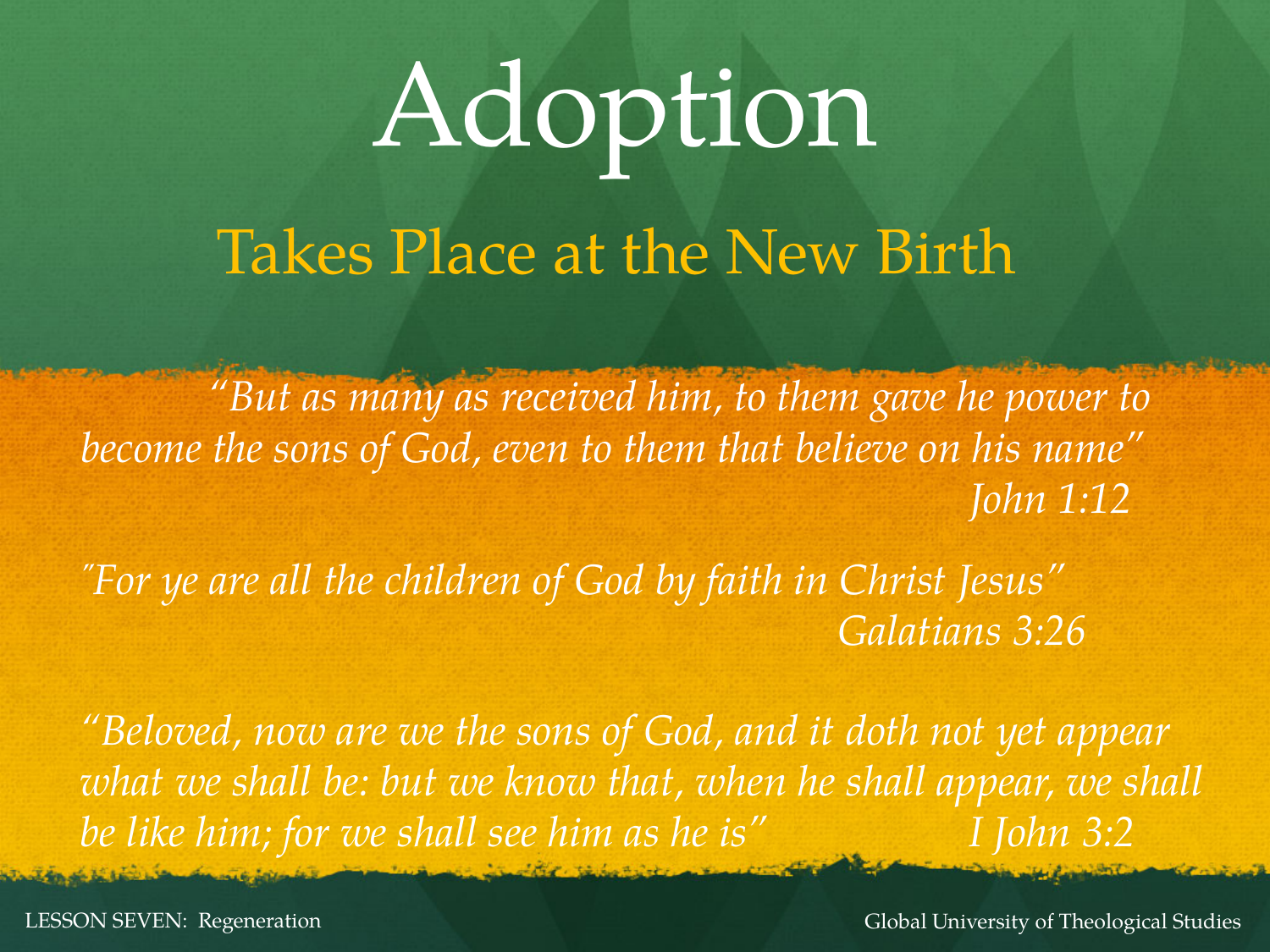

Adoption

Takes Place at the New Birth
	“But as many as received him, to them gave he power to become the sons of God, even to them that believe on his name”							John 1:12
 ”For ye are all the children of God by faith in Christ Jesus”							Galatians 3:26
“Beloved, now are we the sons of God, and it doth not yet appear what we shall be: but we know that, when he shall appear, we shall be like him; for we shall see him as he is”		I John 3:2
Global University of Theological Studies
LESSON SEVEN:  Regeneration